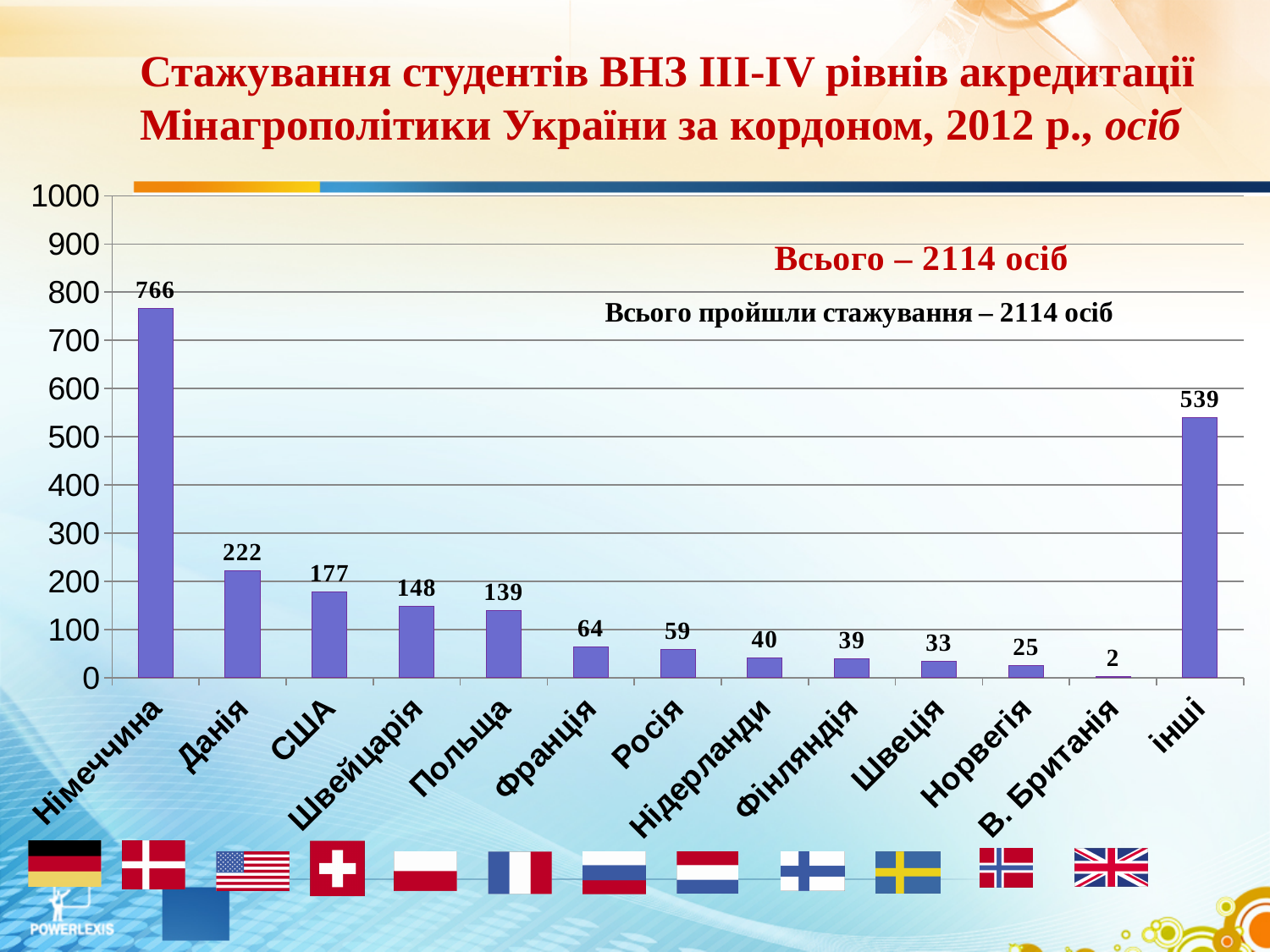

# Стажування студентів ВНЗ ІІІ-ІV рівнів акредитації Мінагрополітики України за кордоном, 2012 р., осіб

### Chart

| Category | Ряд 1 |
|---|---|
| Німеччина | 766.0 |
| Данія | 222.0 |
| США | 177.0 |
| Швейцарія | 148.0 |
| Польща | 139.0 |
| Франція | 64.0 |
| Росія | 59.0 |
| Нідерланди | 40.0 |
| Фінляндія | 39.0 |
| Швеція | 33.0 |
| Норвегія | 25.0 |
| В. Британія | 2.0 |
| інші | 539.0 |